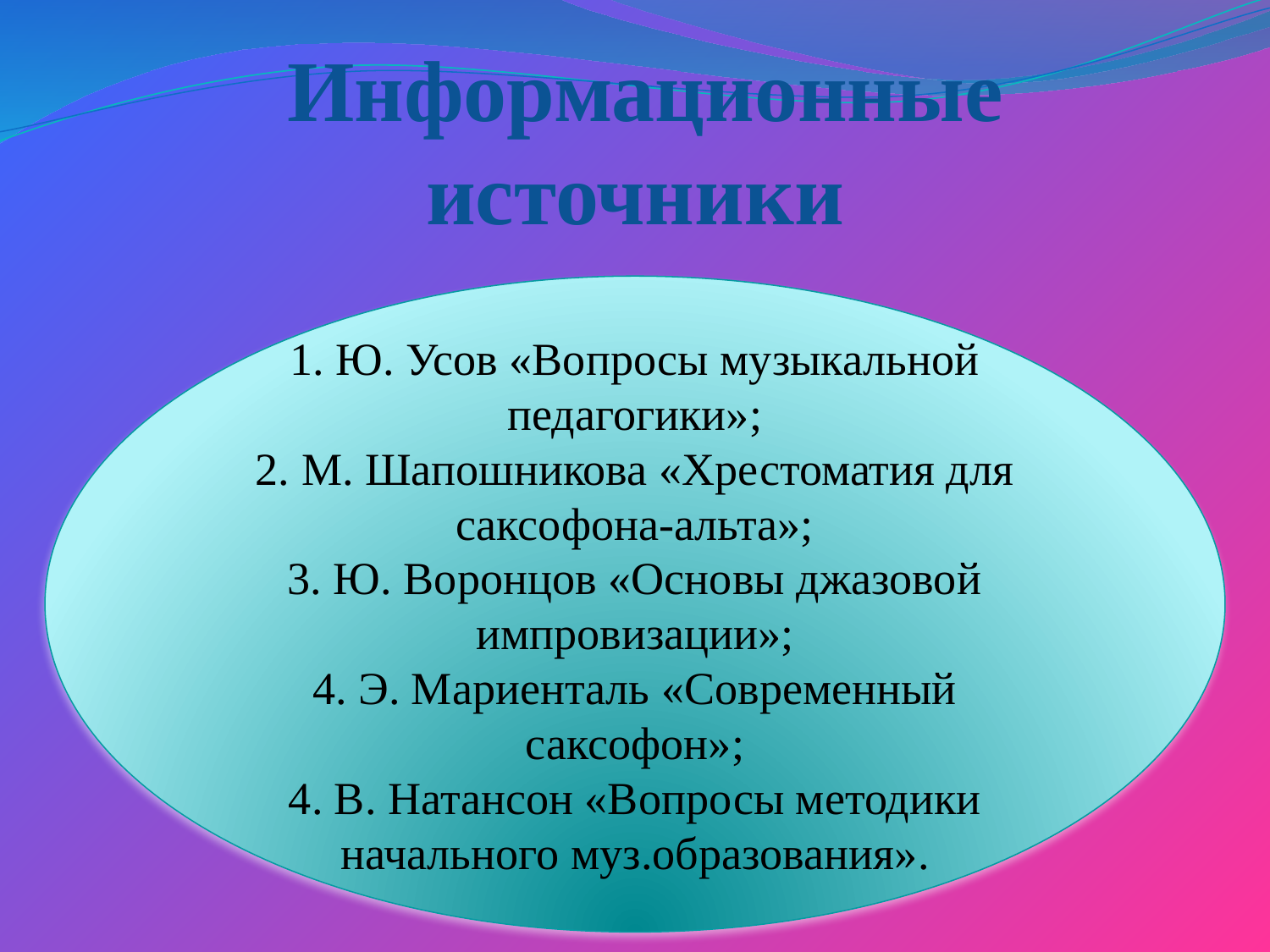

# Информационные источники

1. Ю. Усов «Вопросы музыкальной педагогики»;
2. М. Шапошникова «Хрестоматия для саксофона-альта»;
3. Ю. Воронцов «Основы джазовой импровизации»;
4. Э. Мариенталь «Современный саксофон»;
4. В. Натансон «Вопросы методики начального муз.образования».